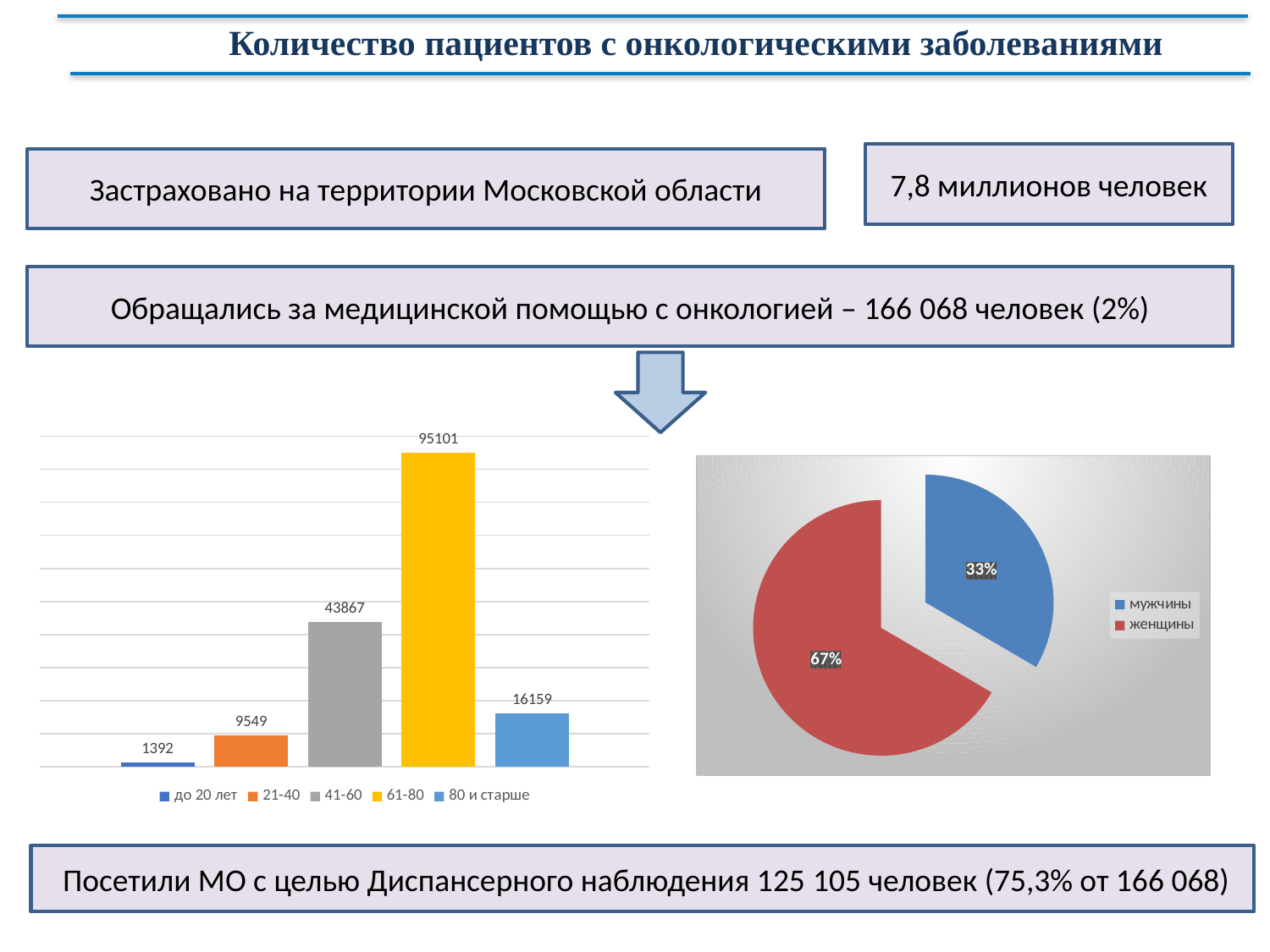

Количество пациентов с онкологическими заболеваниями
7,8 миллионов человек
Застраховано на территории Московской области
Обращались за медицинской помощью с онкологией – 166 068 человек (2%)

### Chart

| Category | до 20 лет | 21-40 | 41-60 | 61-80 | 80 и старше |
|---|---|---|---|---|---|

### Chart

| Category |  |
|---|---|
| мужчины | 55500.0 |
| женщины | 110568.0 |
 Посетили МО с целью Диспансерного наблюдения 125 105 человек (75,3% от 166 068)